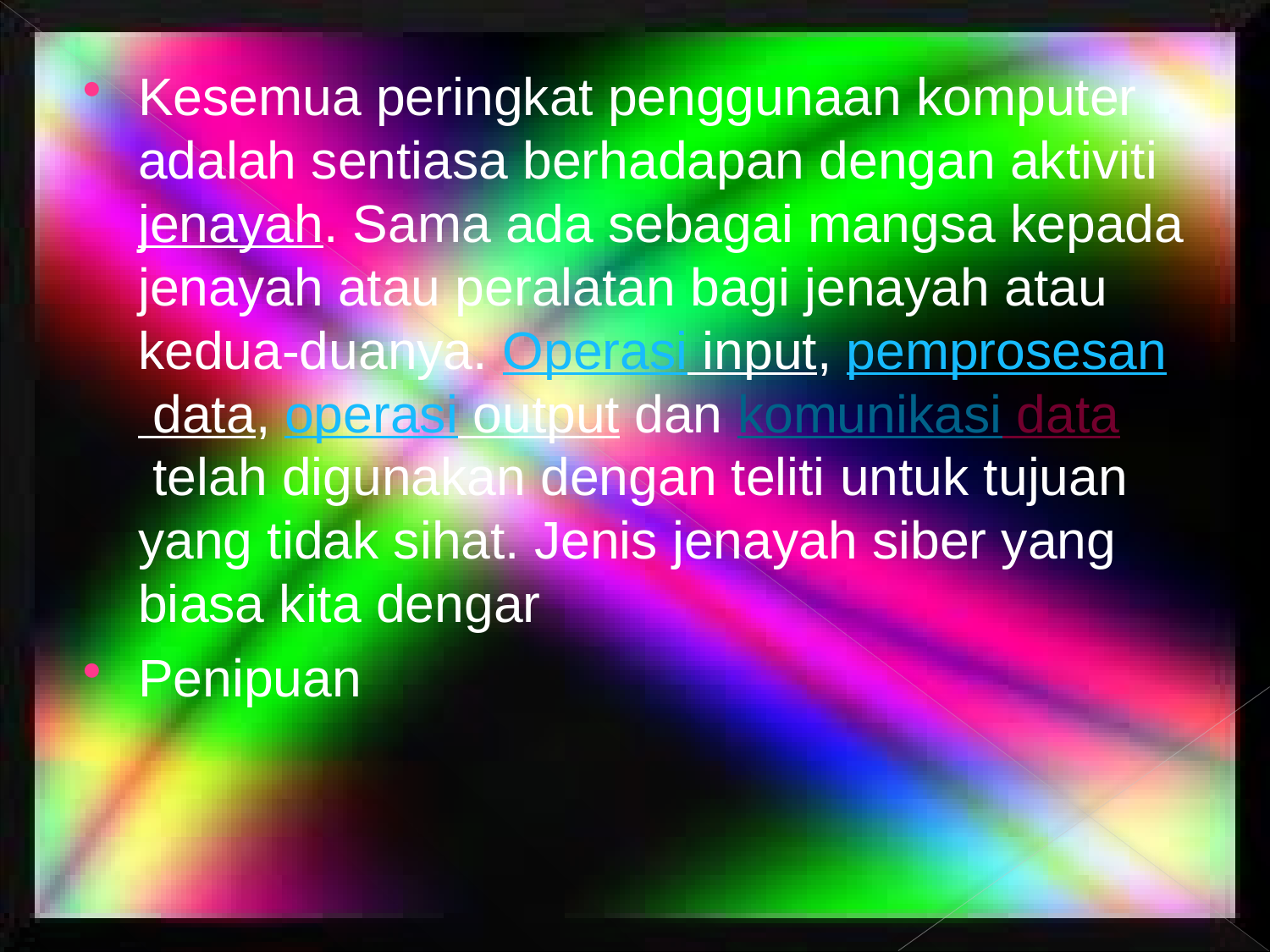

Kesemua peringkat penggunaan komputer adalah sentiasa berhadapan dengan aktiviti jenayah. Sama ada sebagai mangsa kepada jenayah atau peralatan bagi jenayah atau kedua-duanya. Operasi input, pemprosesan data, operasi output dan komunikasi data telah digunakan dengan teliti untuk tujuan yang tidak sihat. Jenis jenayah siber yang biasa kita dengar
Penipuan